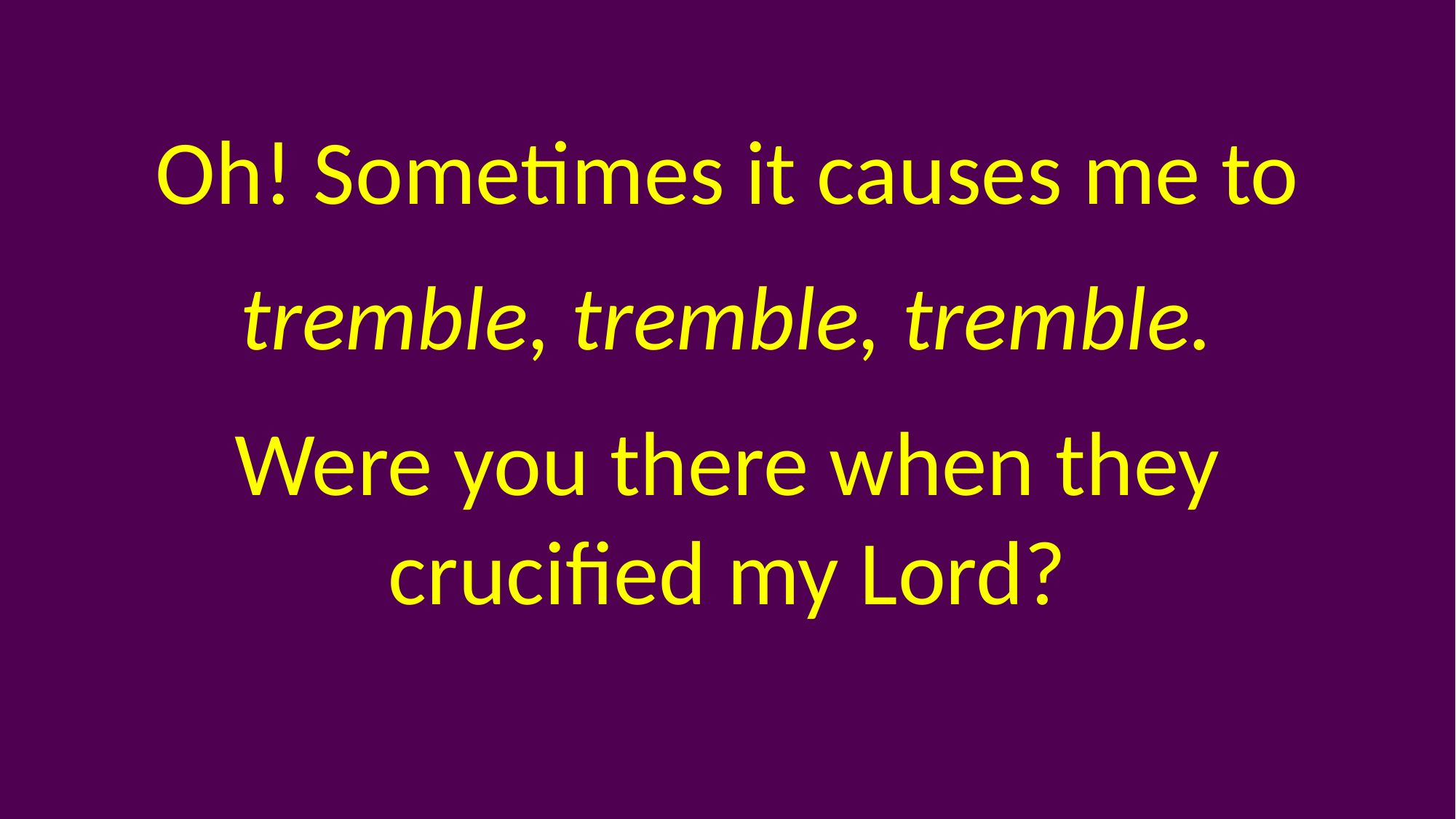

Oh! Sometimes it causes me to
tremble, tremble, tremble.
Were you there when they crucified my Lord?